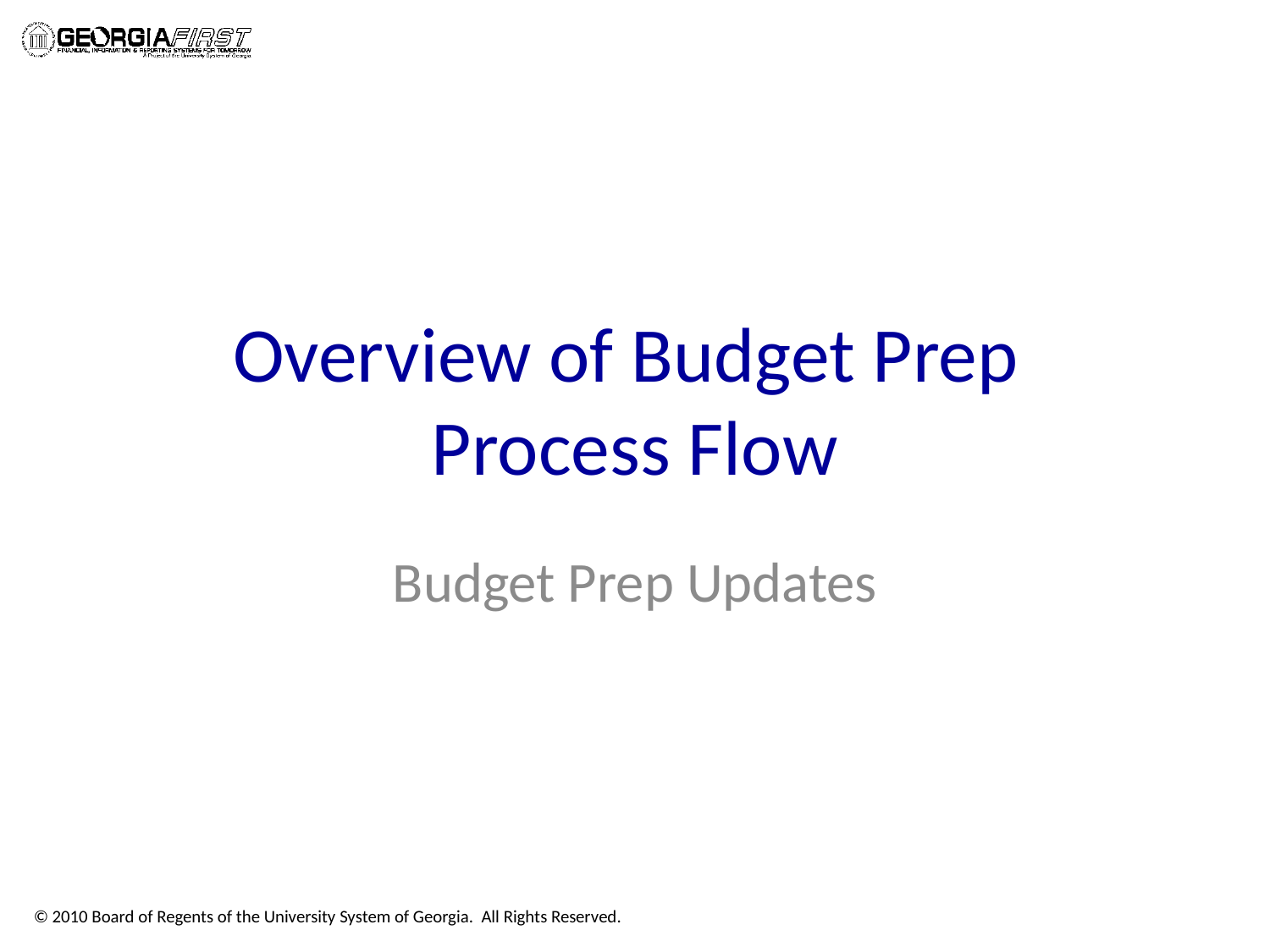

# Overview of Budget Prep Process Flow
Budget Prep Updates